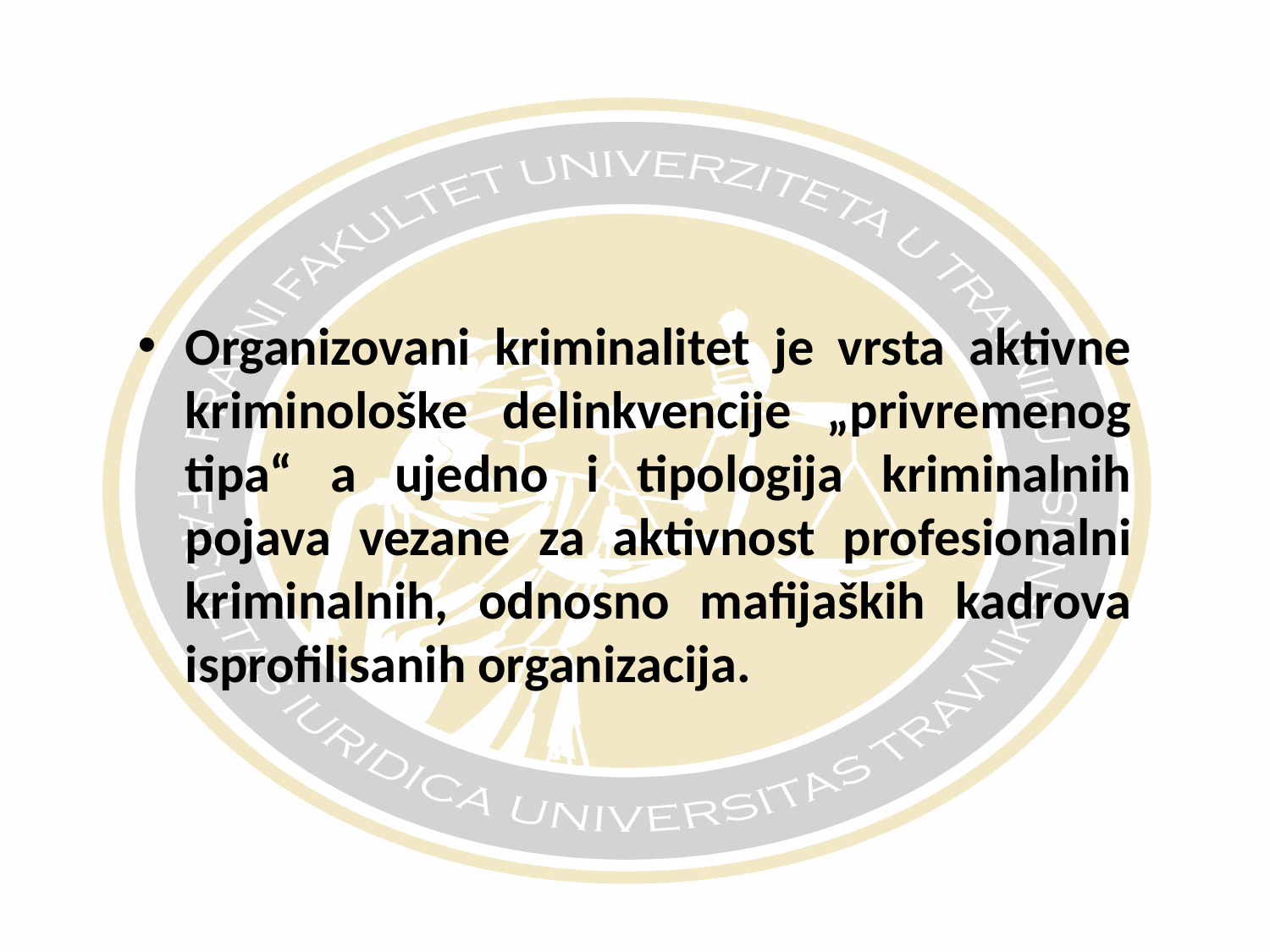

#
Organizovani kriminalitet je vrsta aktivne kriminološke delinkvencije „privremenog tipa“ a ujedno i tipologija kriminalnih pojava vezane za aktivnost profesionalni kriminalnih, odnosno mafijaških kadrova isprofilisanih organizacija.